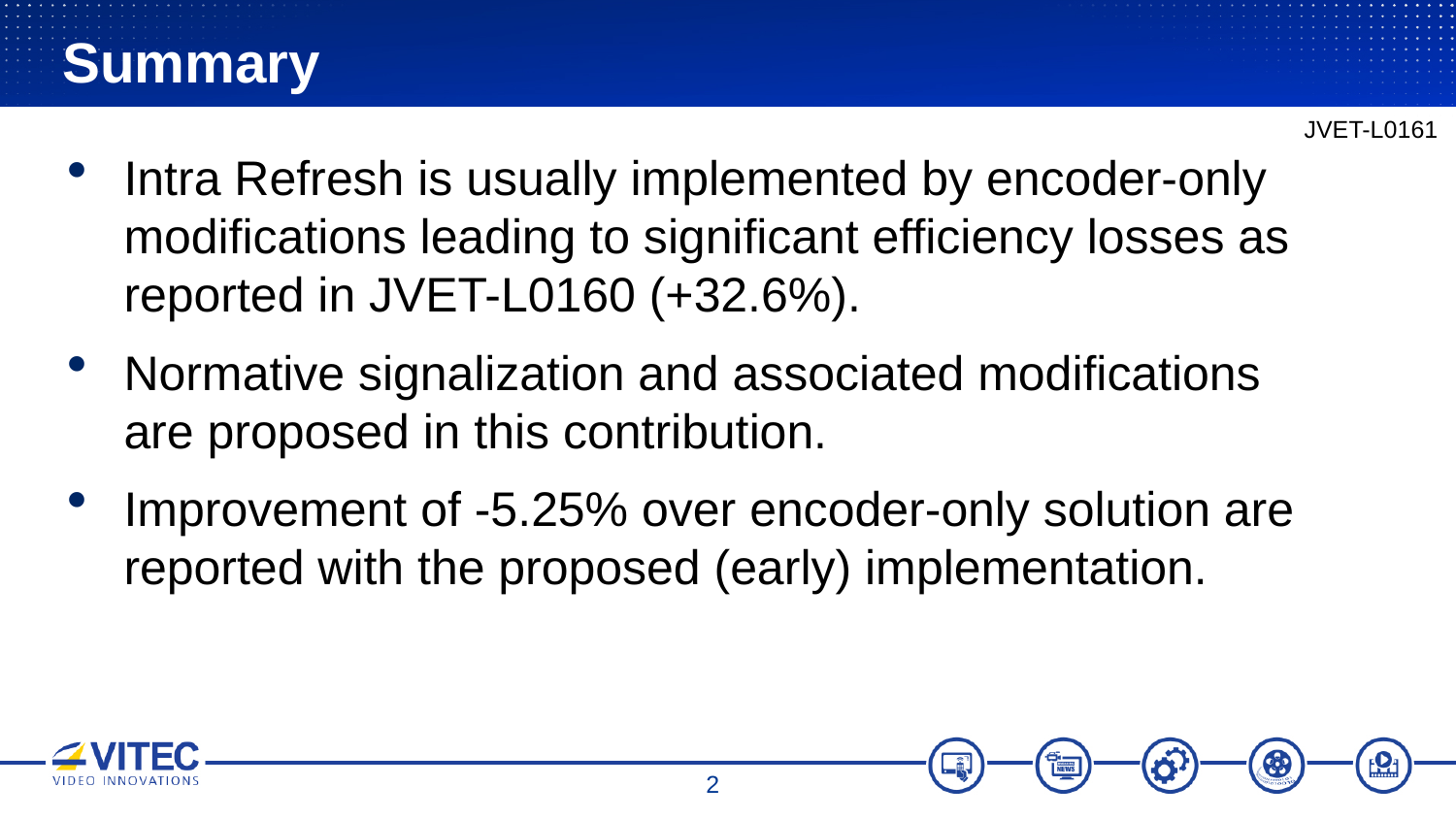

# Summary
JVET-L0161
Intra Refresh is usually implemented by encoder-only modifications leading to significant efficiency losses as reported in JVET-L0160 (+32.6%).
Normative signalization and associated modifications are proposed in this contribution.
Improvement of -5.25% over encoder-only solution are reported with the proposed (early) implementation.
2